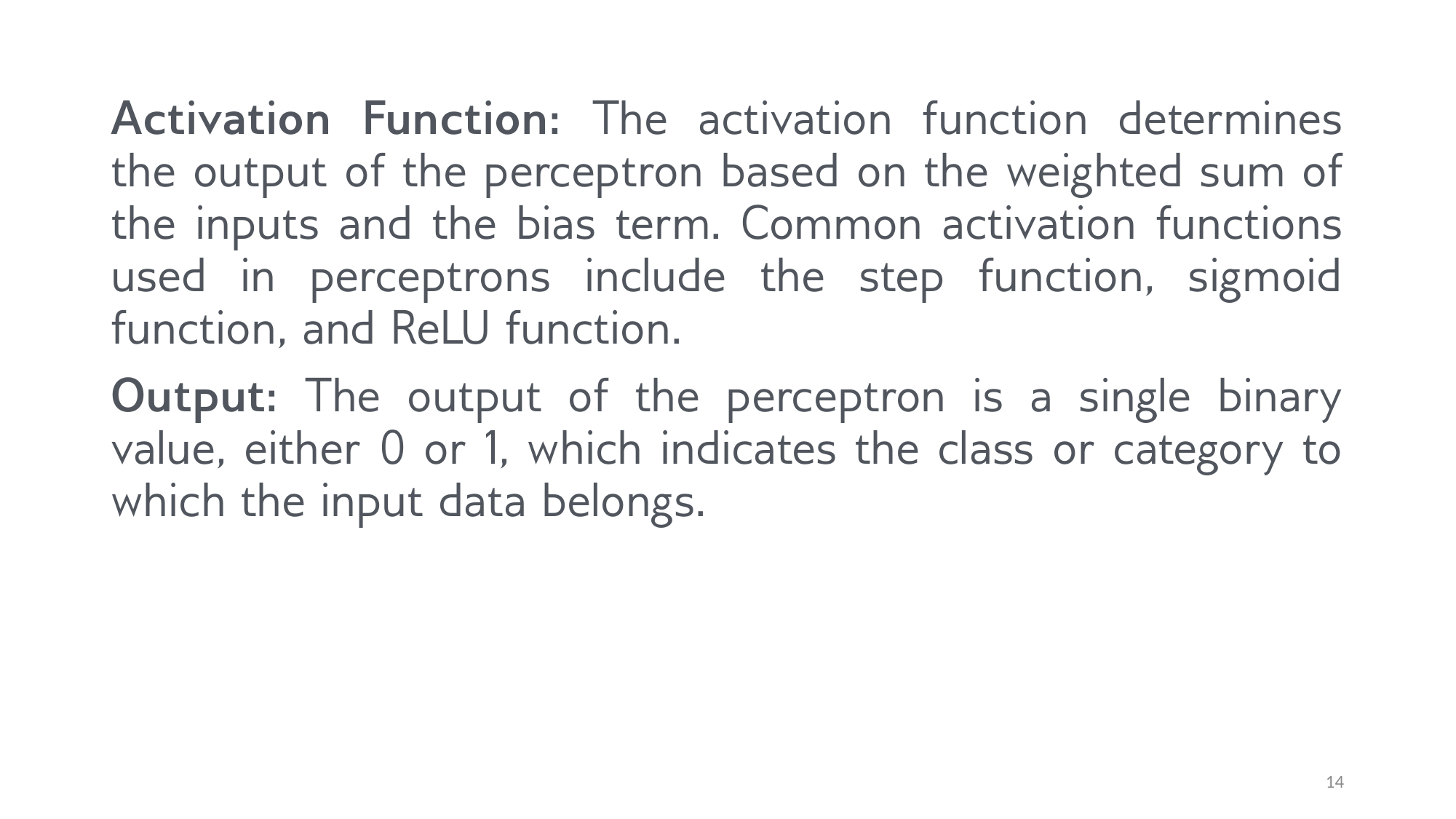

#
Activation Function: The activation function determines the output of the perceptron based on the weighted sum of the inputs and the bias term. Common activation functions used in perceptrons include the step function, sigmoid function, and ReLU function.
Output: The output of the perceptron is a single binary value, either 0 or 1, which indicates the class or category to which the input data belongs.

14